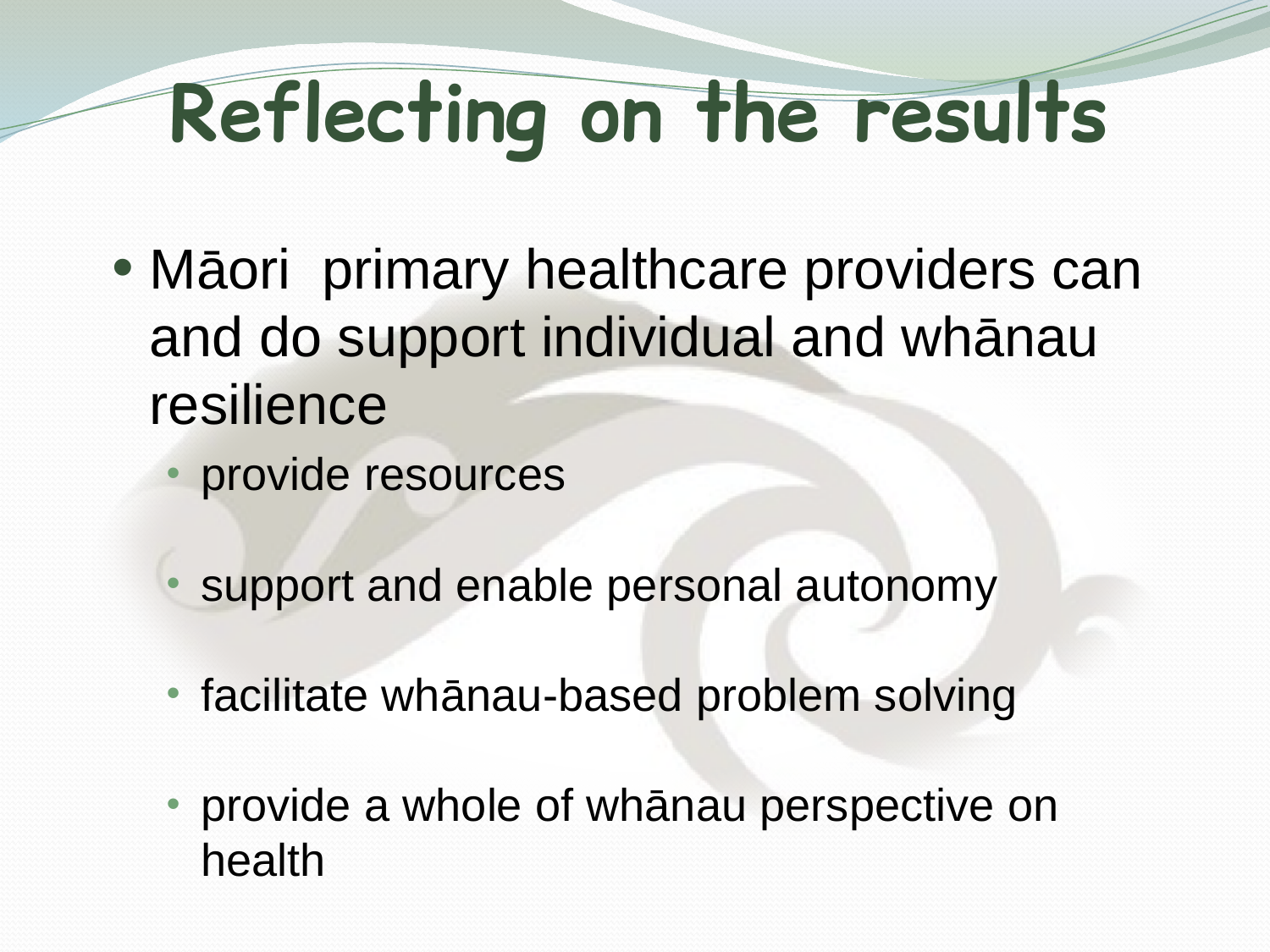

# Reflecting on the results
Māori  primary healthcare providers can and do support individual and whānau resilience
provide resources

support and enable personal autonomy

facilitate whānau-based problem solving

provide a whole of whānau perspective on health